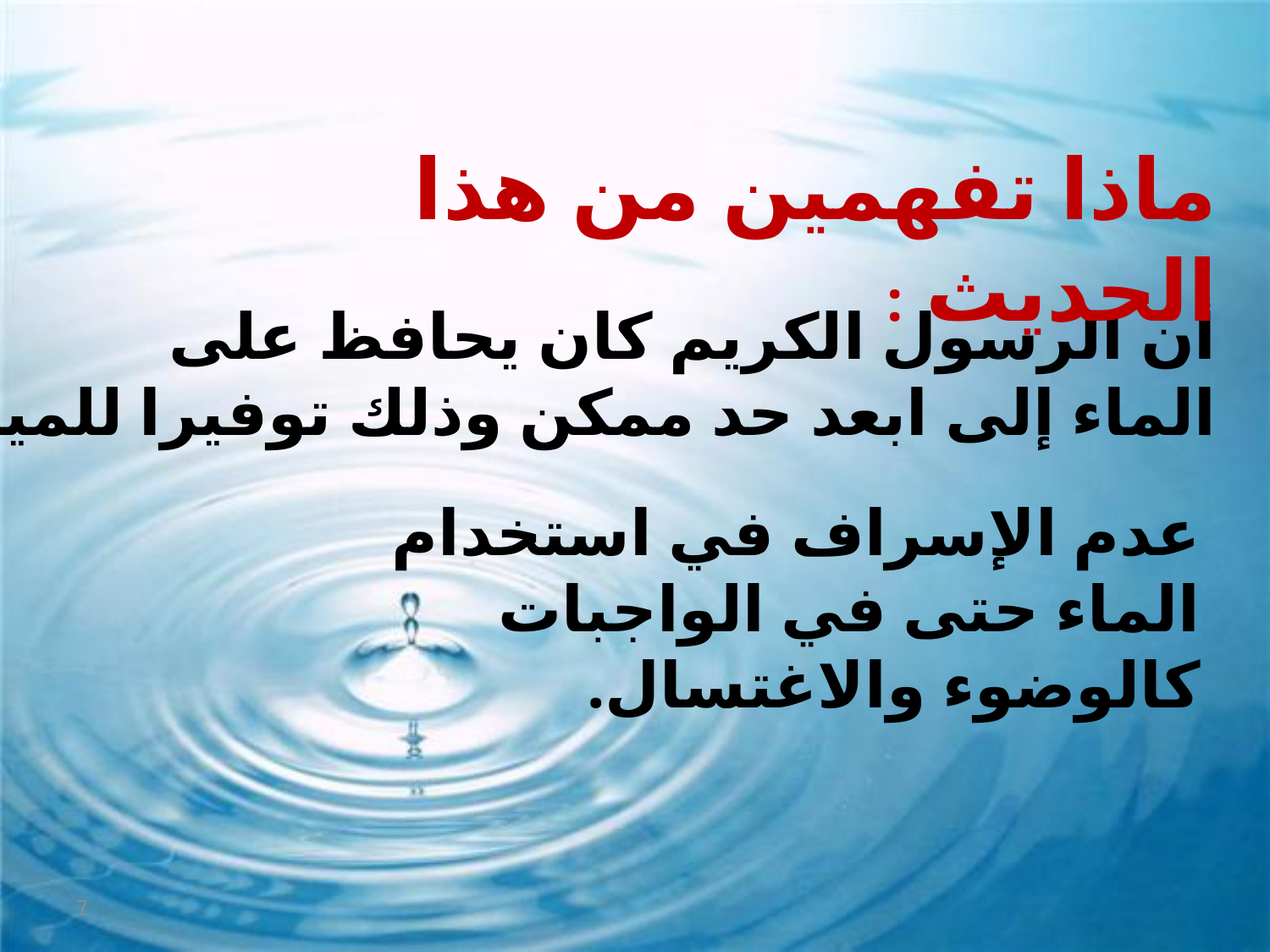

ماذا تفهمين من هذا الحديث :
أن الرسول الكريم كان يحافظ على
الماء إلى ابعد حد ممكن وذلك توفيرا للمياه.
عدم الإسراف في استخدام الماء حتى في الواجبات كالوضوء والاغتسال.
7